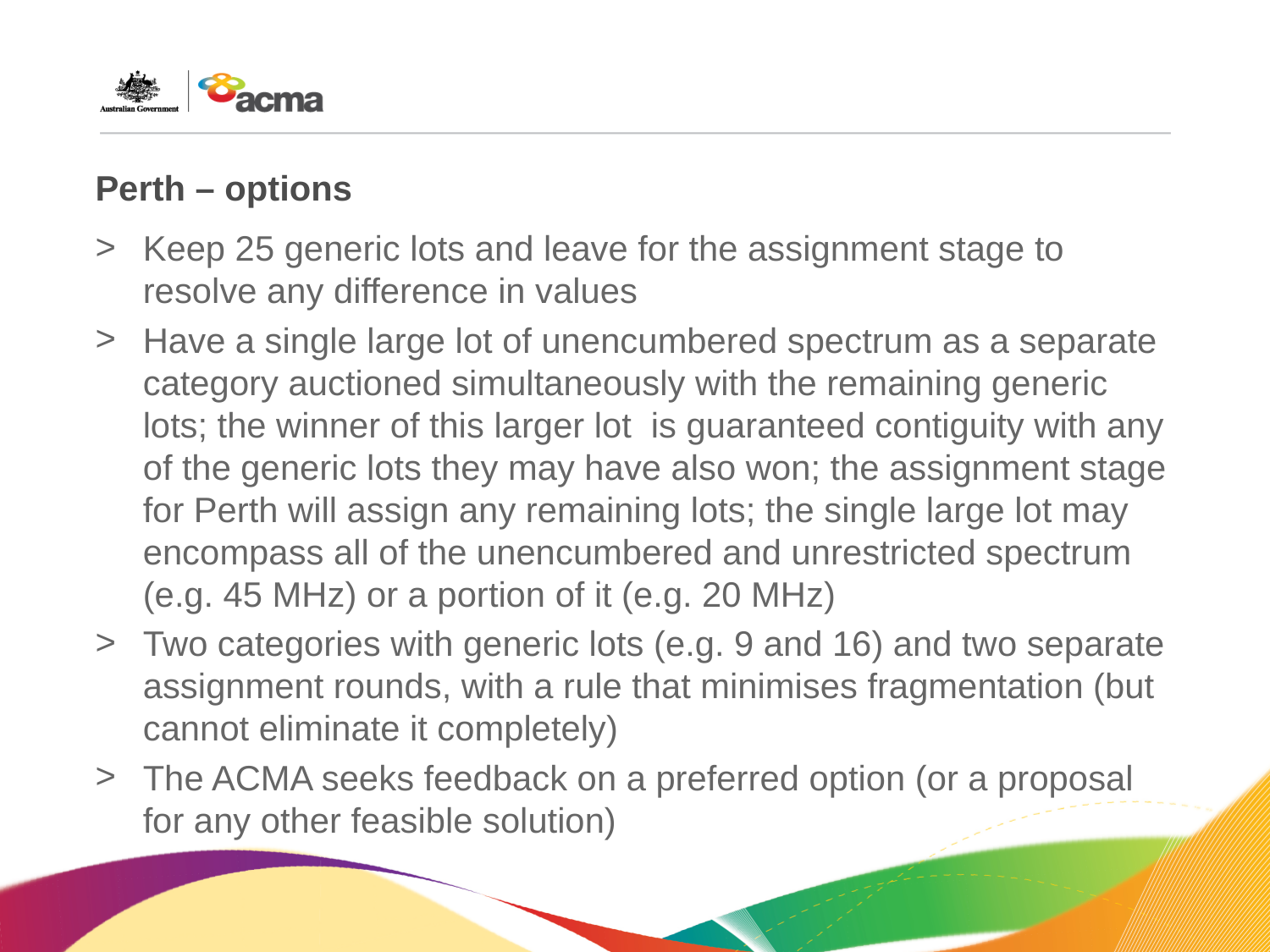

# Perth – options
Keep 25 generic lots and leave for the assignment stage to resolve any difference in values
Have a single large lot of unencumbered spectrum as a separate category auctioned simultaneously with the remaining generic lots; the winner of this larger lot  is guaranteed contiguity with any of the generic lots they may have also won; the assignment stage for Perth will assign any remaining lots; the single large lot may encompass all of the unencumbered and unrestricted spectrum (e.g. 45 MHz) or a portion of it (e.g. 20 MHz)
Two categories with generic lots (e.g. 9 and 16) and two separate assignment rounds, with a rule that minimises fragmentation (but cannot eliminate it completely)
The ACMA seeks feedback on a preferred option (or a proposal for any other feasible solution)